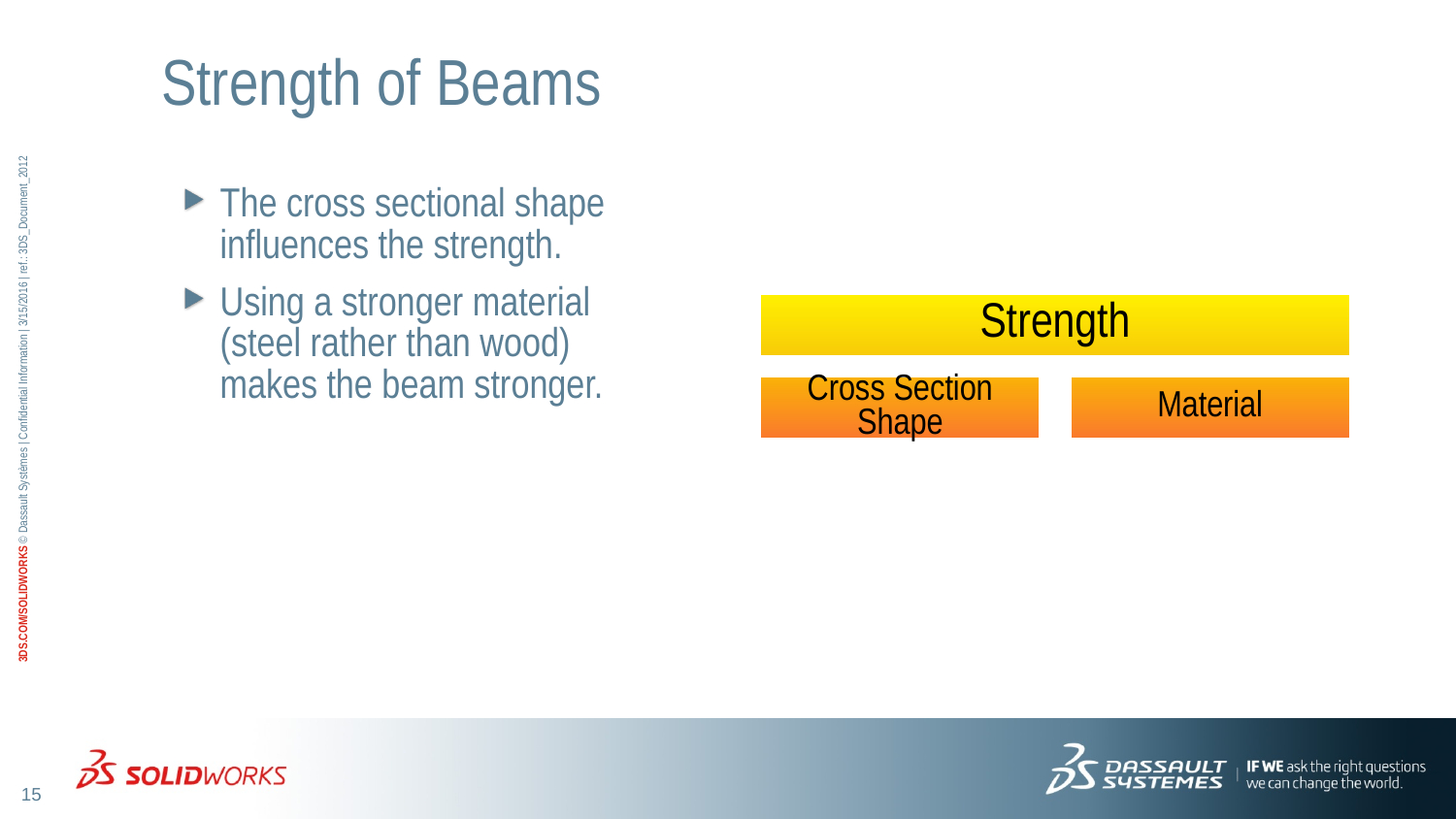

# Strength of Beams
The cross sectional shape influences the strength.
Using a stronger material (steel rather than wood) makes the beam stronger.
Strength
Cross Section
Shape
Material